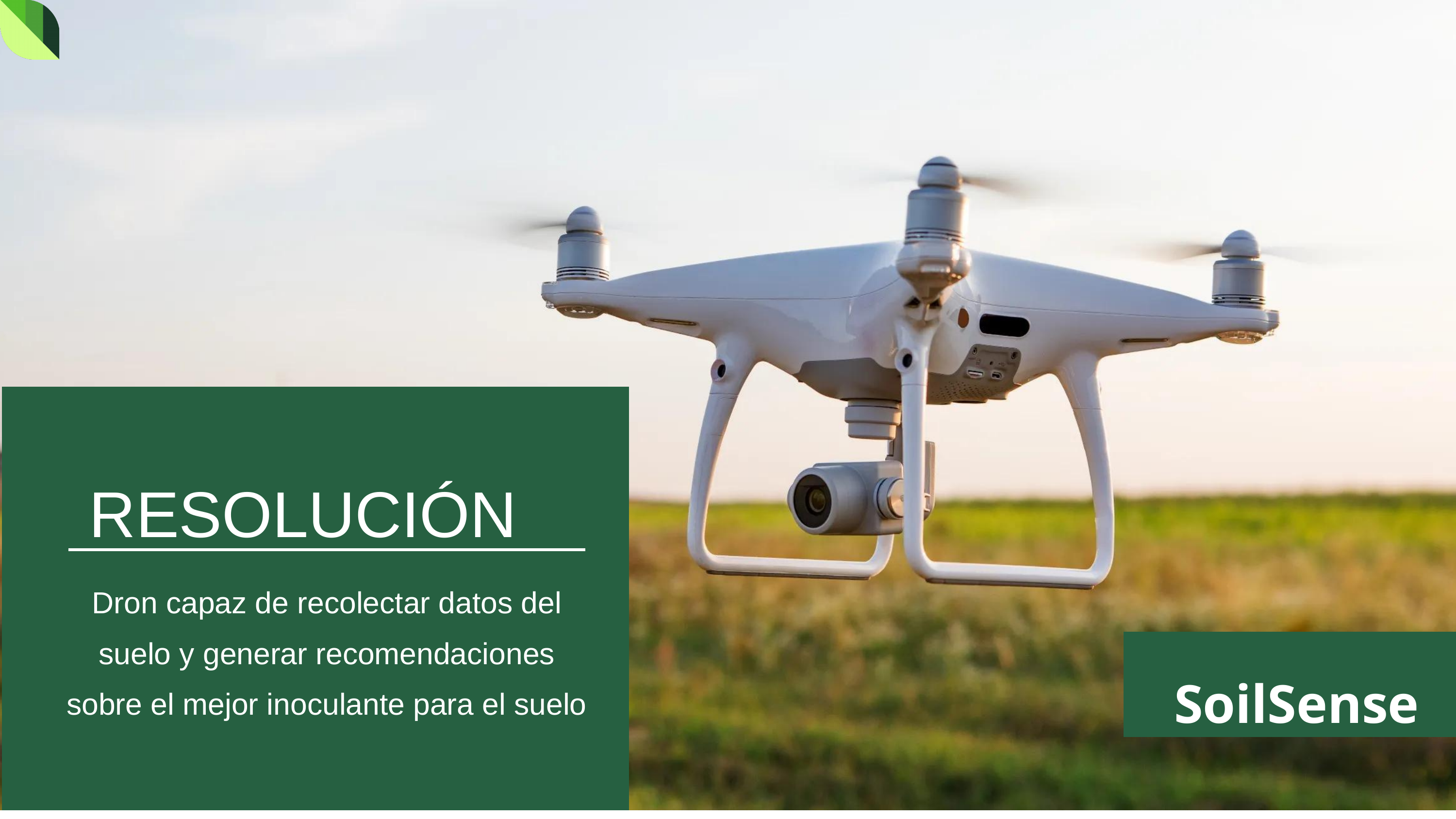

RESOLUCIÓN
Dron capaz de recolectar datos del suelo y generar recomendaciones sobre el mejor inoculante para el suelo

SoilSense